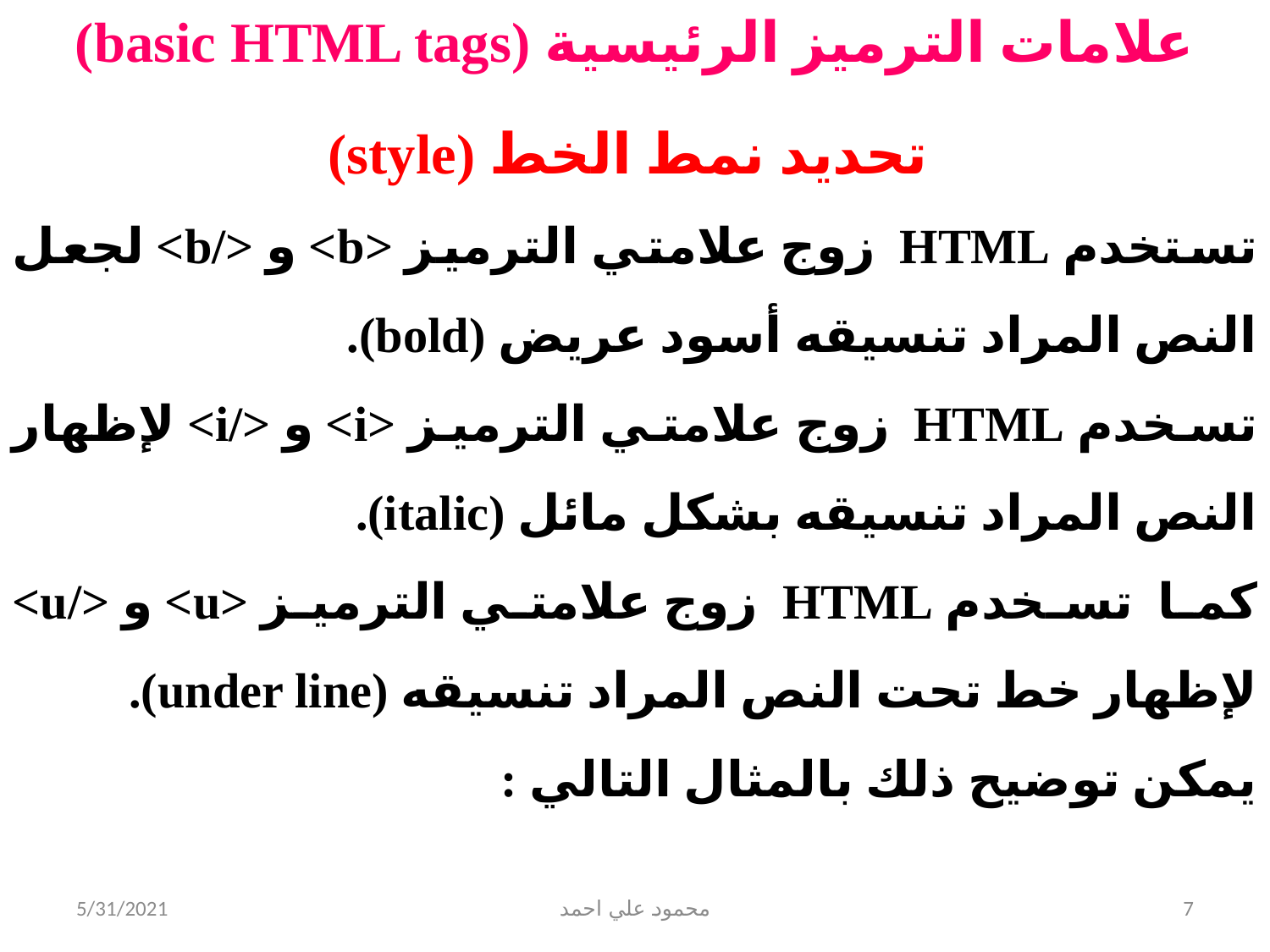

علامات الترميز الرئيسية (basic HTML tags)

 تحديد نمط الخط (style)
تستخدم HTML  زوج علامتي الترميز <b> و </b> لجعل النص المراد تنسيقه أسود عريض (bold).
تسخدم HTML  زوج علامتي الترميز <i> و </i> لإظهار النص المراد تنسيقه بشكل مائل (italic).
كما  تسخدم HTML  زوج علامتي الترميز <u> و </u> لإظهار خط تحت النص المراد تنسيقه (under line).
يمكن توضيح ذلك بالمثال التالي :
5/31/2021
محمود علي احمد
7